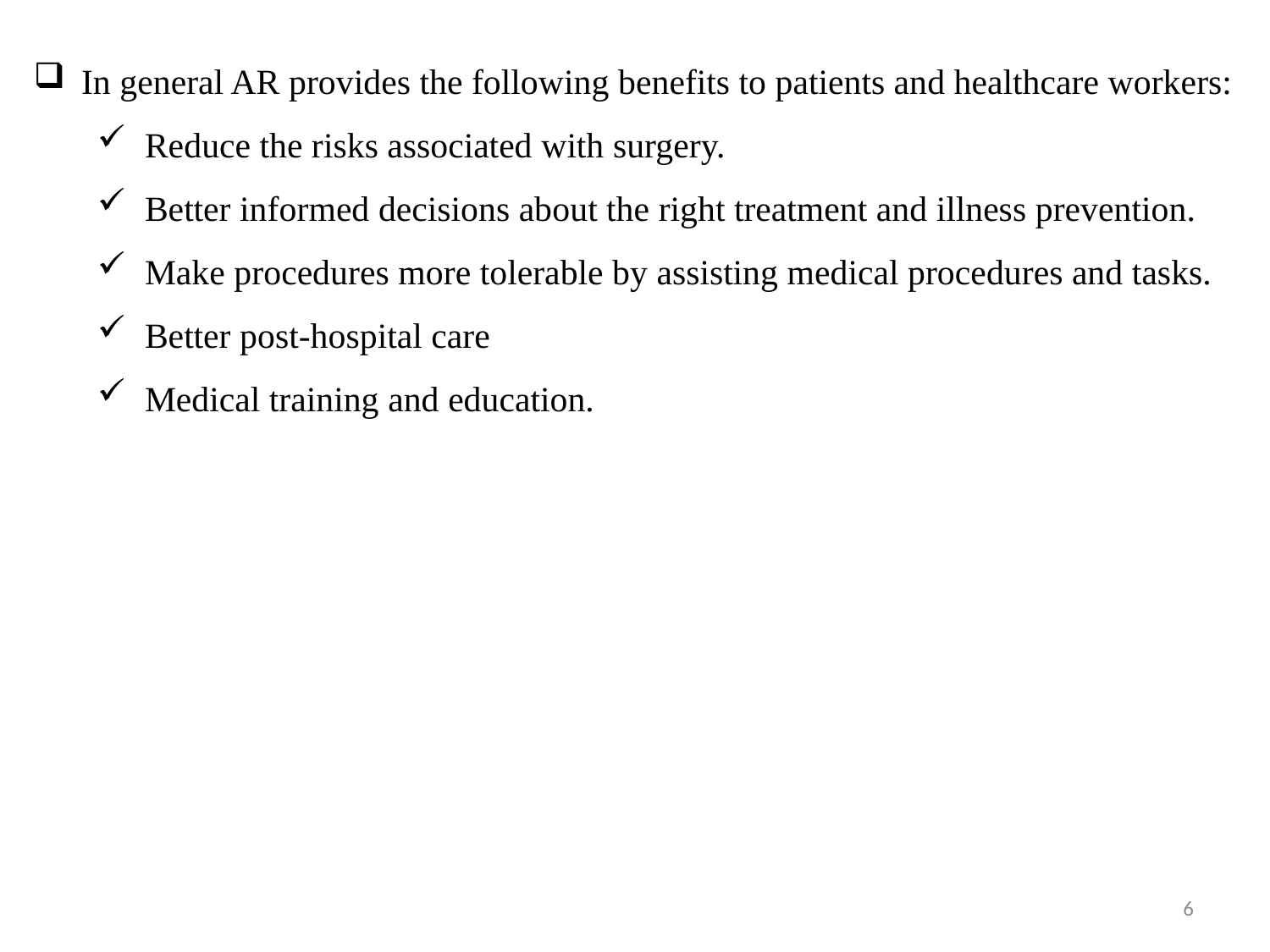

In general AR provides the following benefits to patients and healthcare workers:
Reduce the risks associated with surgery.
Better informed decisions about the right treatment and illness prevention.
Make procedures more tolerable by assisting medical procedures and tasks.
Better post-hospital care
Medical training and education.
6